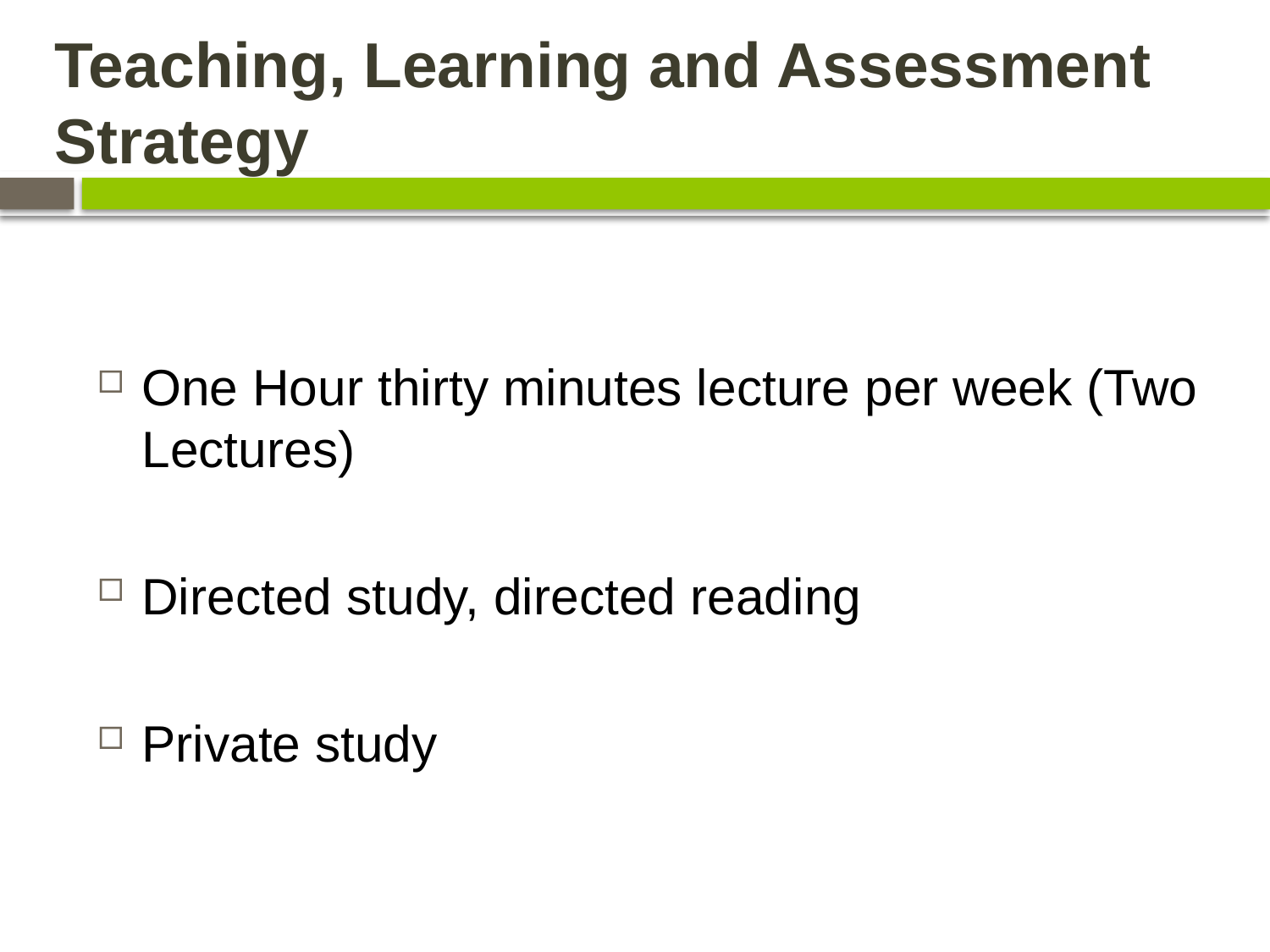

# Teaching, Learning and Assessment Strategy

One Hour thirty minutes lecture per week (Two Lectures)

Directed study, directed reading

Private study